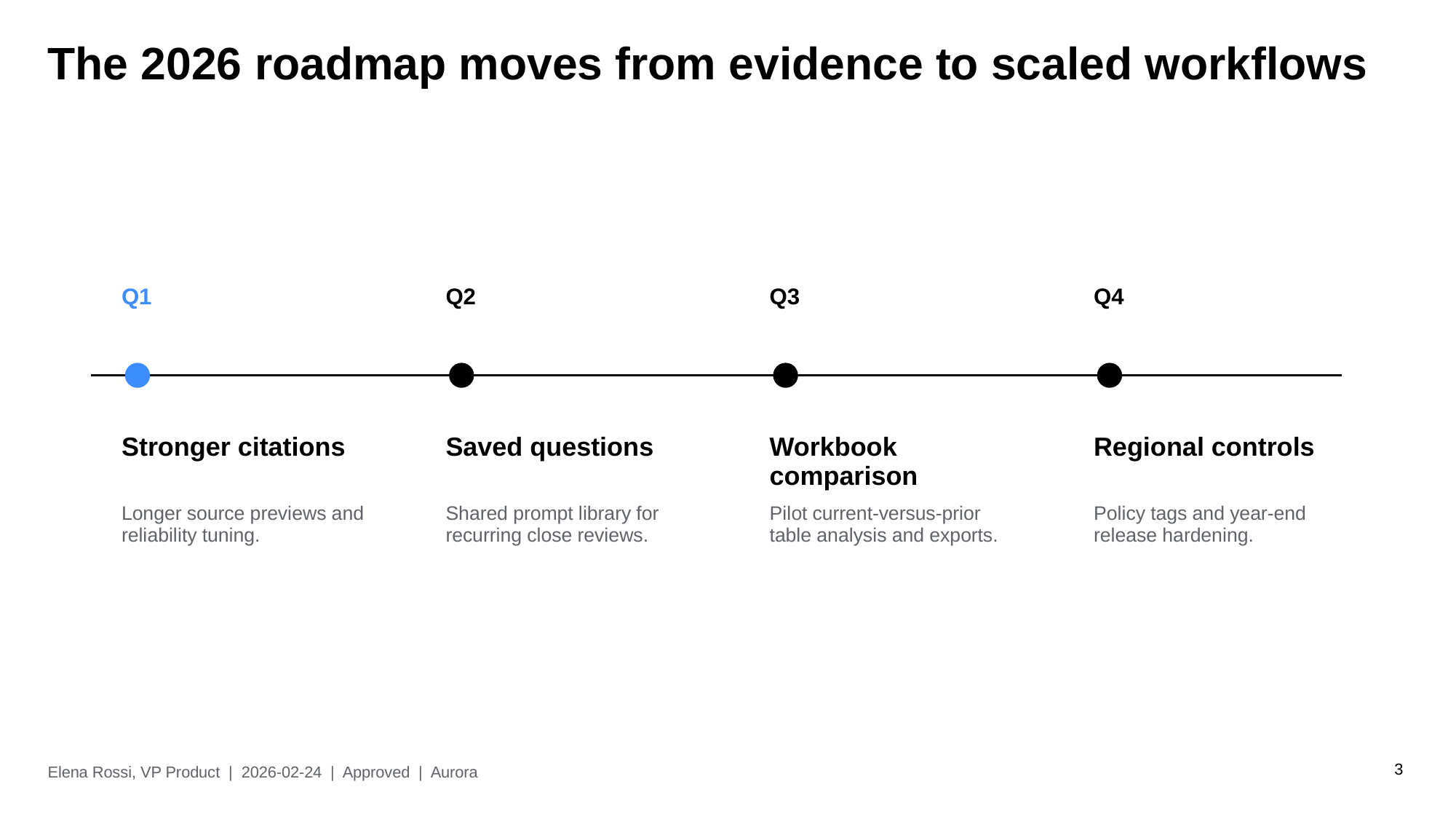

The 2026 roadmap moves from evidence to scaled workflows
Q1
Q2
Q3
Q4

Stronger citations
Saved questions
Workbook comparison
Regional controls
Longer source previews and reliability tuning.
Shared prompt library for recurring close reviews.
Pilot current-versus-prior table analysis and exports.
Policy tags and year-end release hardening.
3
Elena Rossi, VP Product  |  2026-02-24  |  Approved  |  Aurora